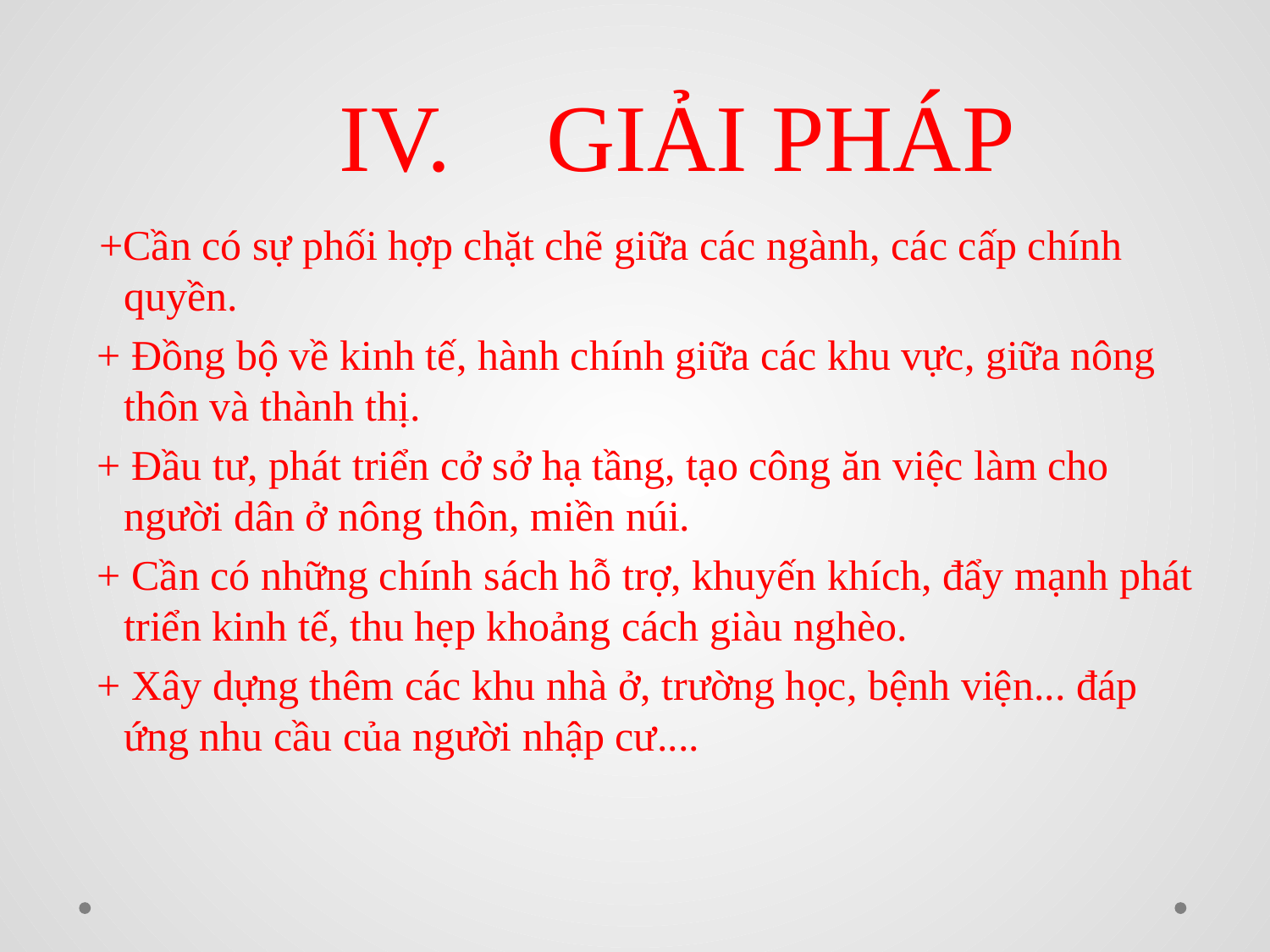

# IV.    GIẢI PHÁP
  +Cần có sự phối hợp chặt chẽ giữa các ngành, các cấp chính quyền.
  + Đồng bộ về kinh tế, hành chính giữa các khu vực, giữa nông thôn và thành thị.
  + Đầu tư, phát triển cở sở hạ tầng, tạo công ăn việc làm cho người dân ở nông thôn, miền núi.
  + Cần có những chính sách hỗ trợ, khuyến khích, đẩy mạnh phát triển kinh tế, thu hẹp khoảng cách giàu nghèo.
  + Xây dựng thêm các khu nhà ở, trường học, bệnh viện... đáp ứng nhu cầu của người nhập cư....